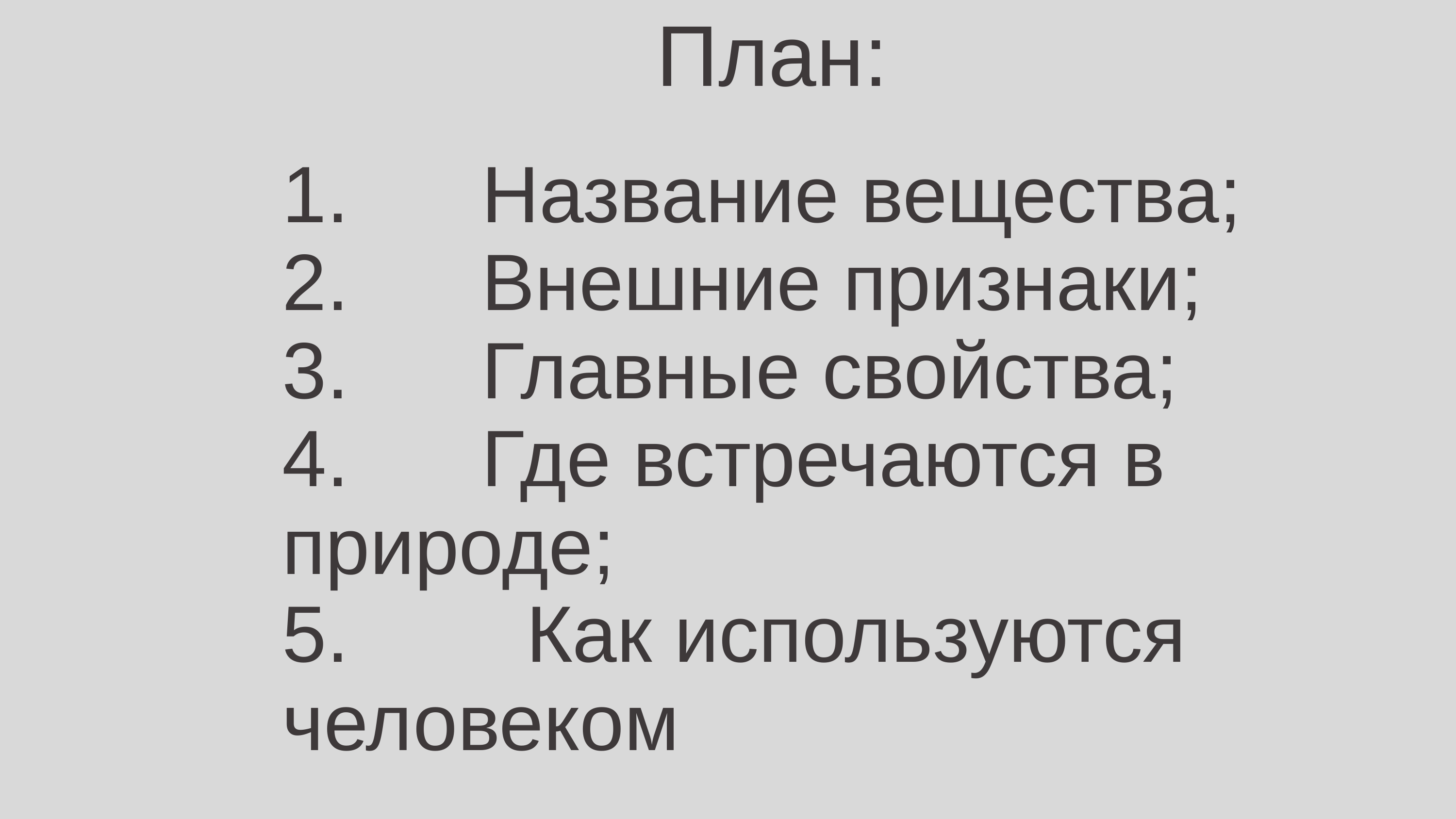

План:
1.      Название вещества;
2.      Внешние признаки;
3.      Главные свойства;
4.      Где встречаются в природе;
5.        Как используются человеком